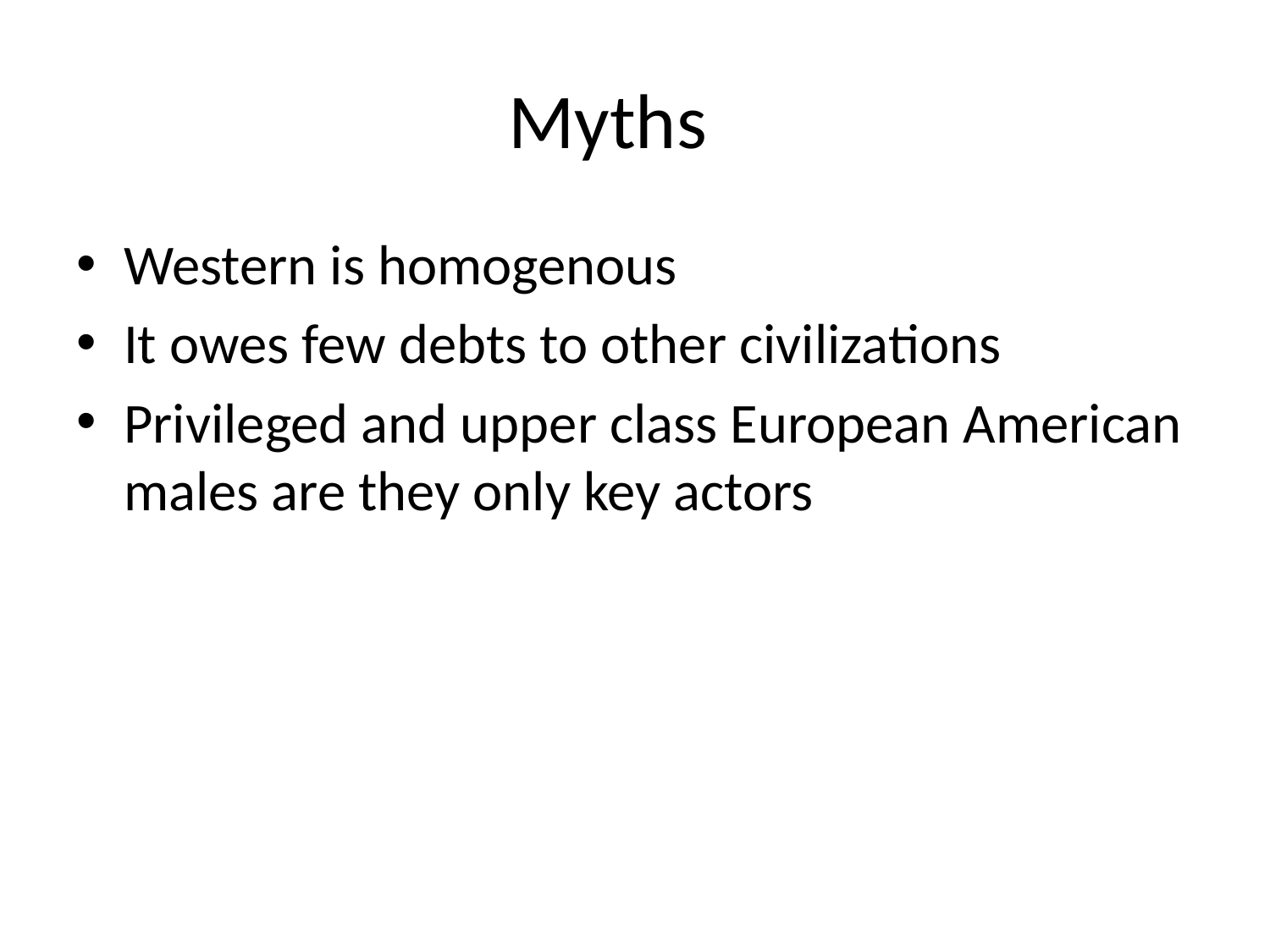

# Myths
Western is homogenous
It owes few debts to other civilizations
Privileged and upper class European American males are they only key actors